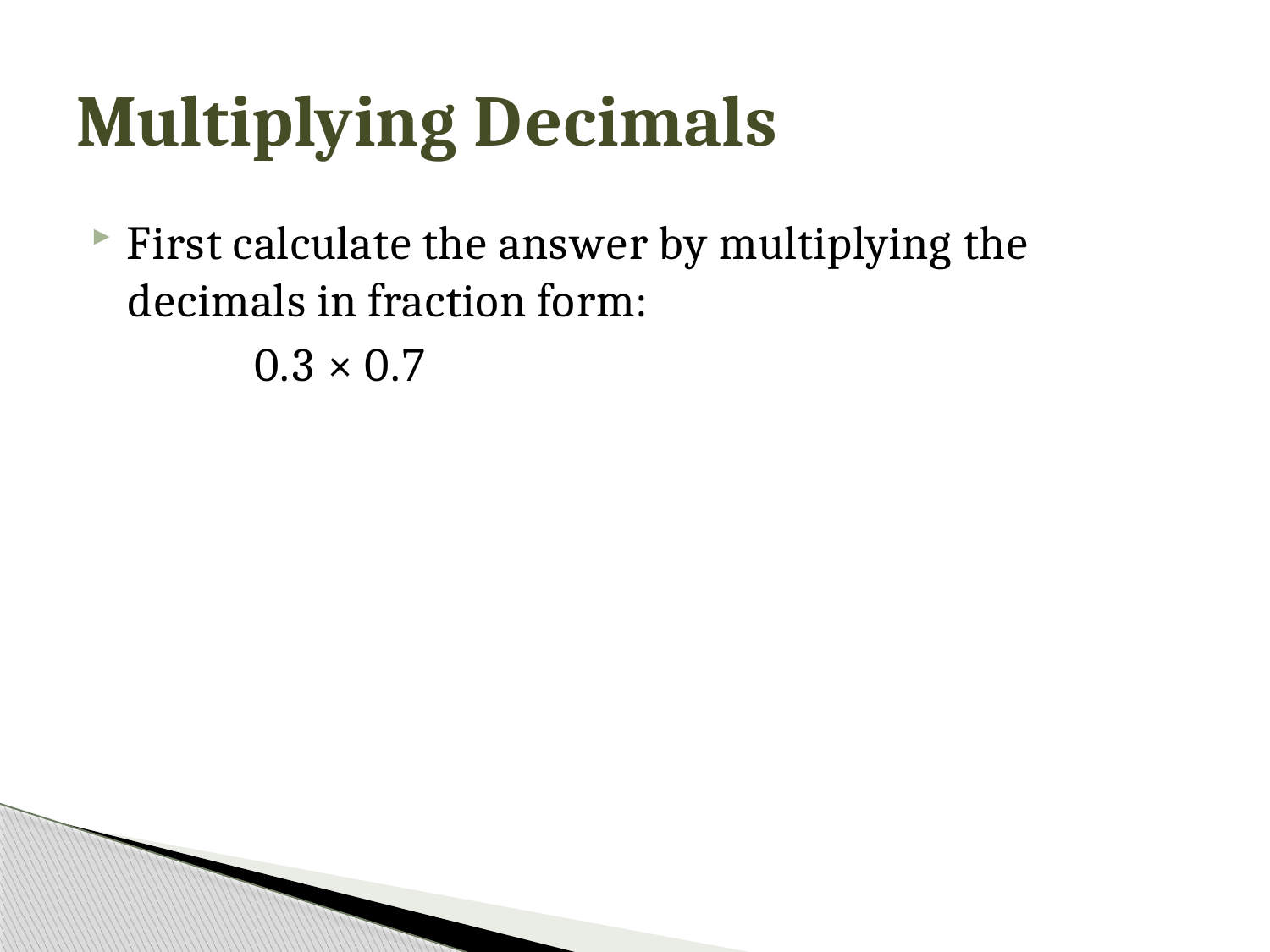

# Multiplying Decimals
First calculate the answer by multiplying the decimals in fraction form:
		0.3 × 0.7